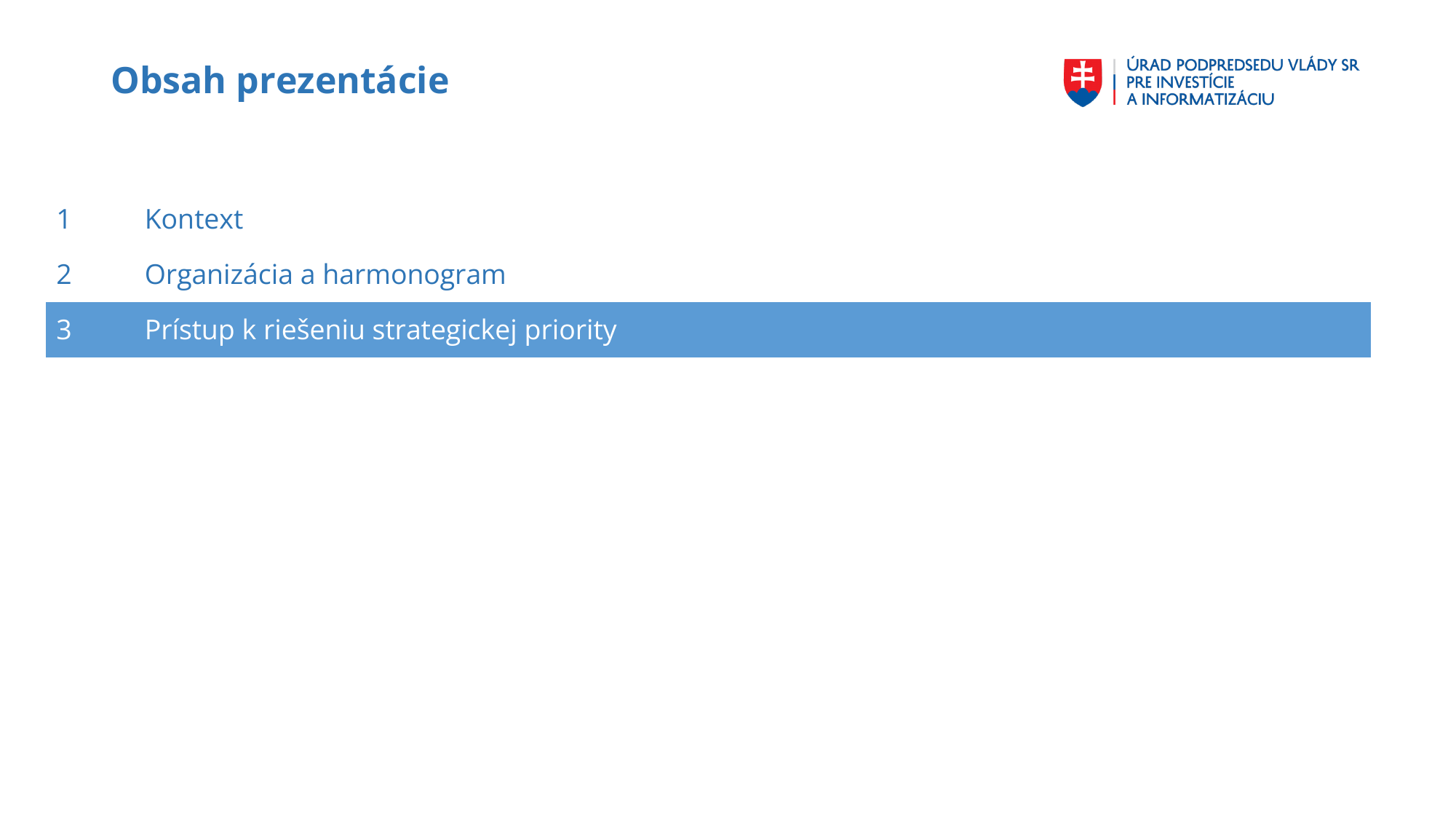

# Obsah prezentácie
| 1 | Kontext |
| --- | --- |
| 2 | Organizácia a harmonogram |
| 3 | Prístup k riešeniu strategickej priority |